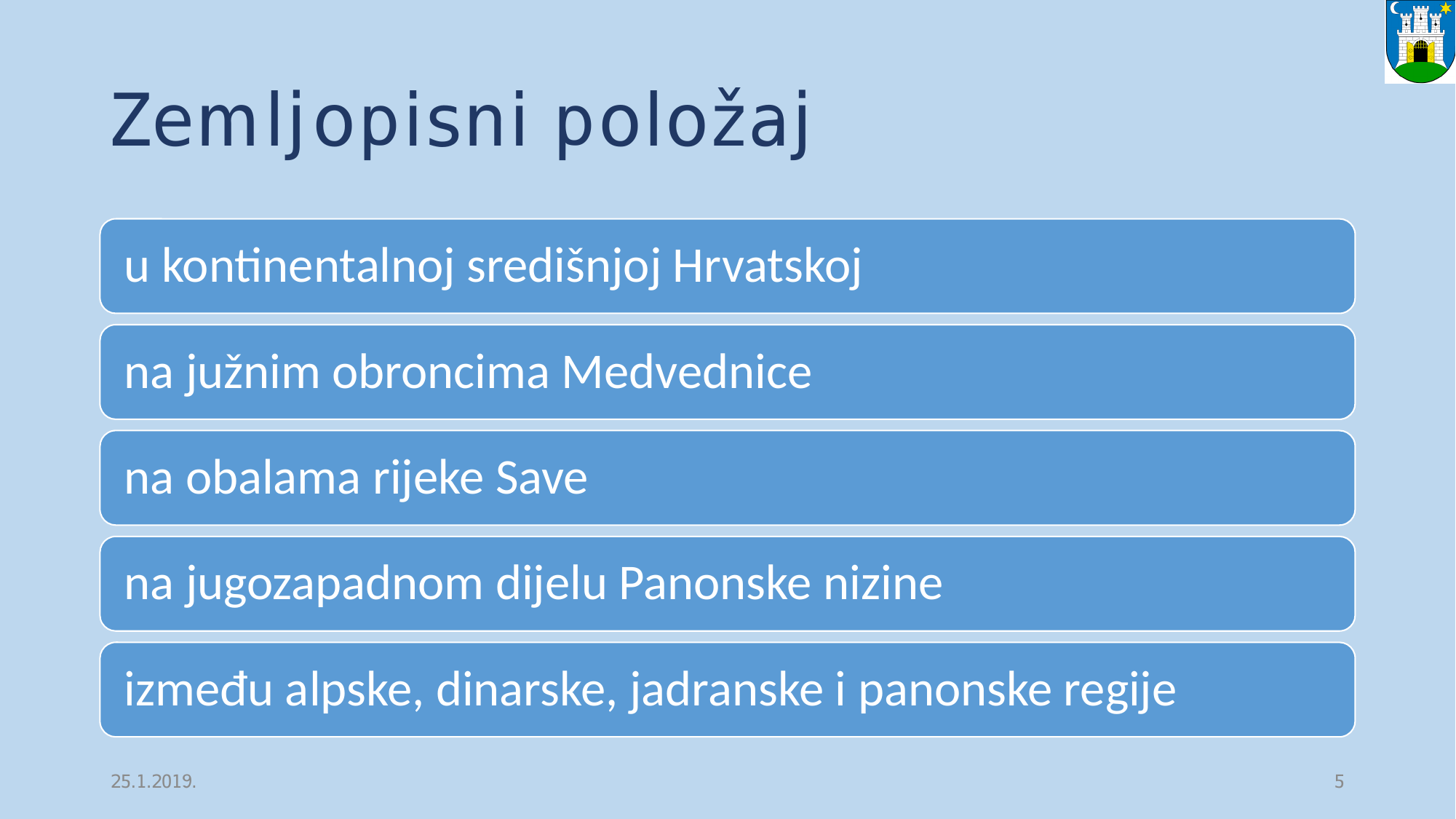

# Zemljopisni položaj
u kontinentalnoj središnjoj Hrvatskoj
na južnim obroncima Medvednice
na obalama rijeke Save
na jugozapadnom dijelu Panonske nizine
između alpske, dinarske, jadranske i panonske regije
25.1.2019.
5